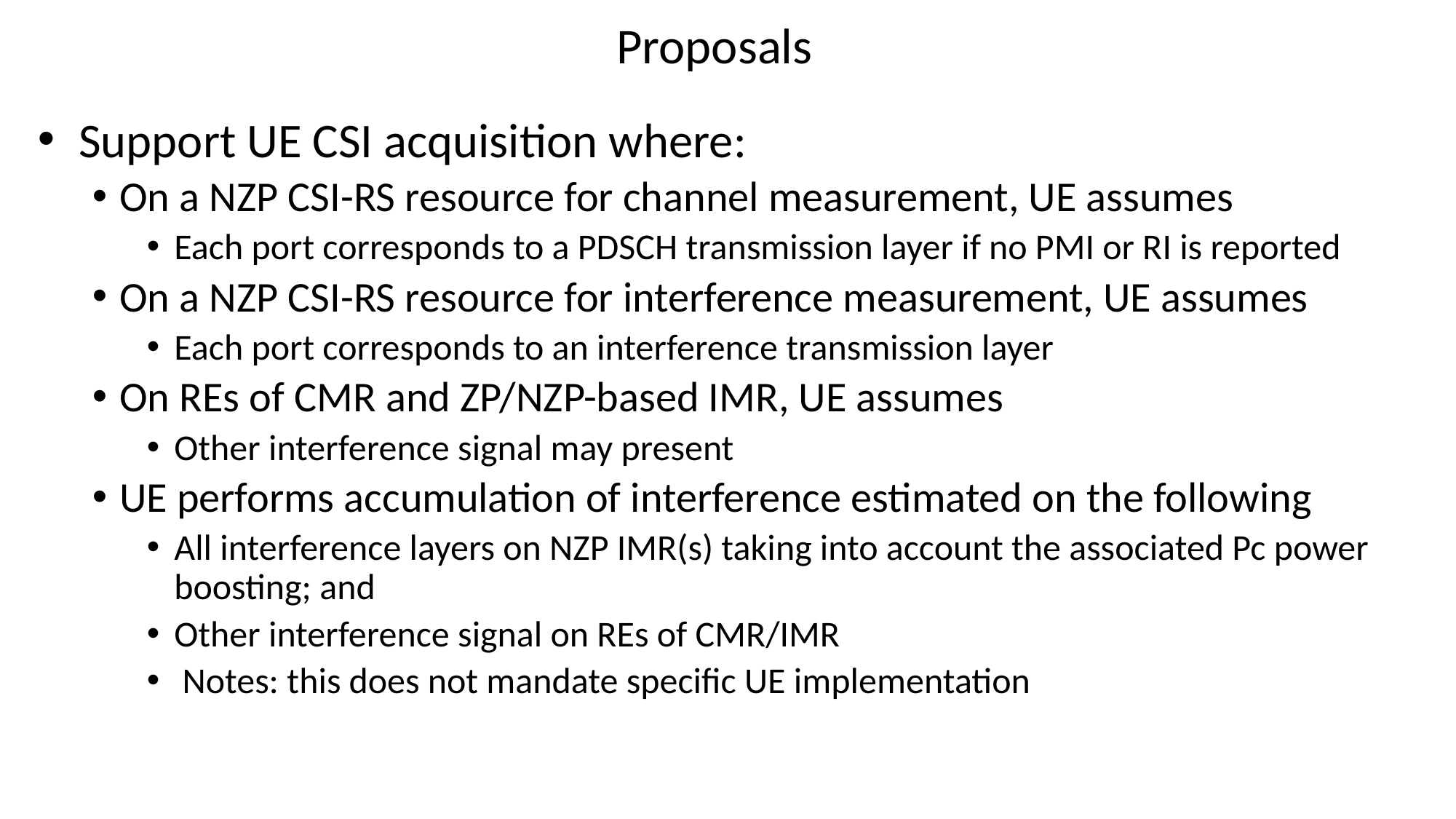

# Proposals
Support UE CSI acquisition where:
On a NZP CSI-RS resource for channel measurement, UE assumes
Each port corresponds to a PDSCH transmission layer if no PMI or RI is reported
On a NZP CSI-RS resource for interference measurement, UE assumes
Each port corresponds to an interference transmission layer
On REs of CMR and ZP/NZP-based IMR, UE assumes
Other interference signal may present
UE performs accumulation of interference estimated on the following
All interference layers on NZP IMR(s) taking into account the associated Pc power boosting; and
Other interference signal on REs of CMR/IMR
 Notes: this does not mandate specific UE implementation